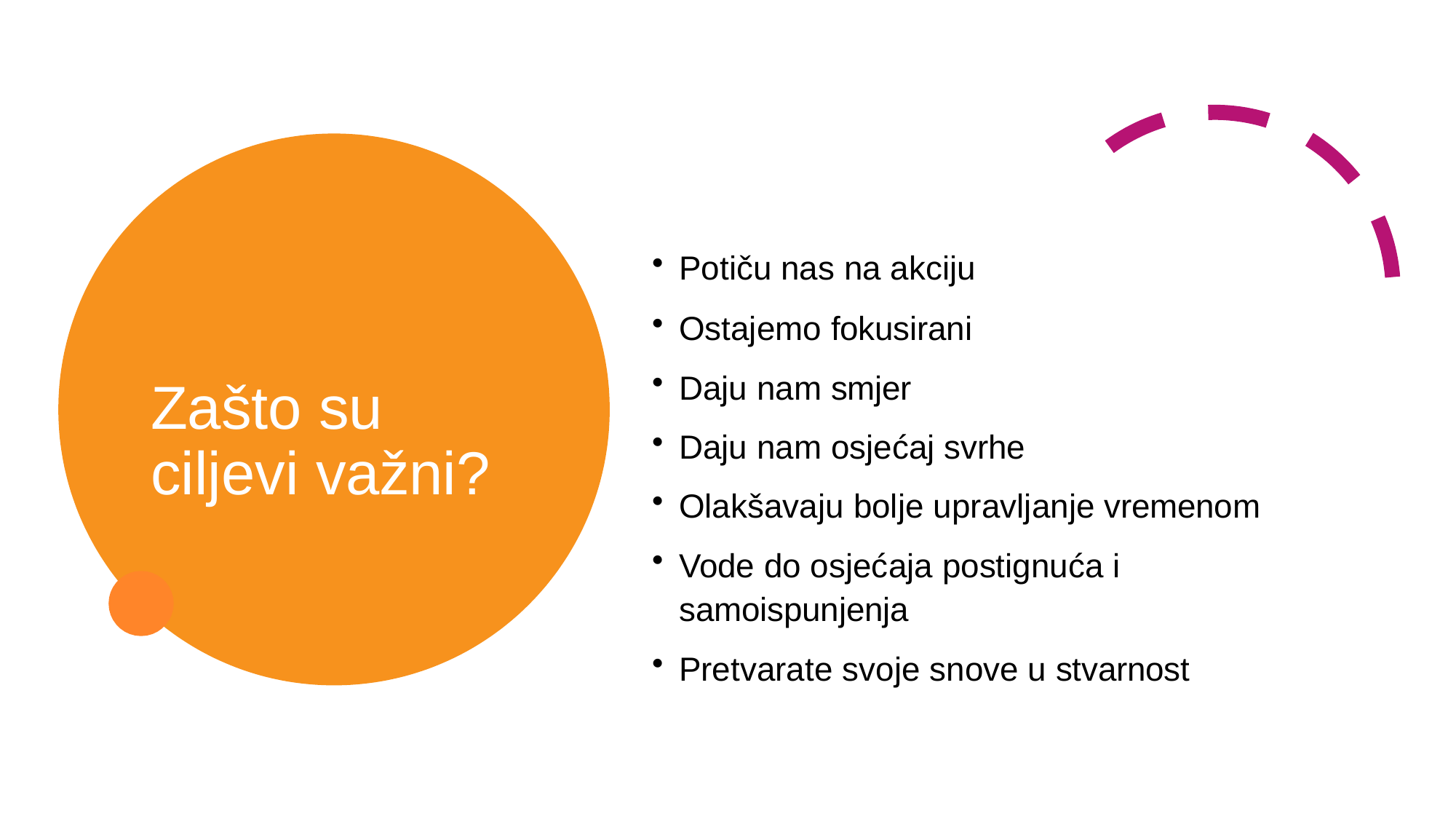

Potiču nas na akciju
Ostajemo fokusirani
Daju nam smjer
Daju nam osjećaj svrhe
Olakšavaju bolje upravljanje vremenom
Vode do osjećaja postignuća i
samoispunjenja
Pretvarate svoje snove u stvarnost
Zašto su ciljevi važni?